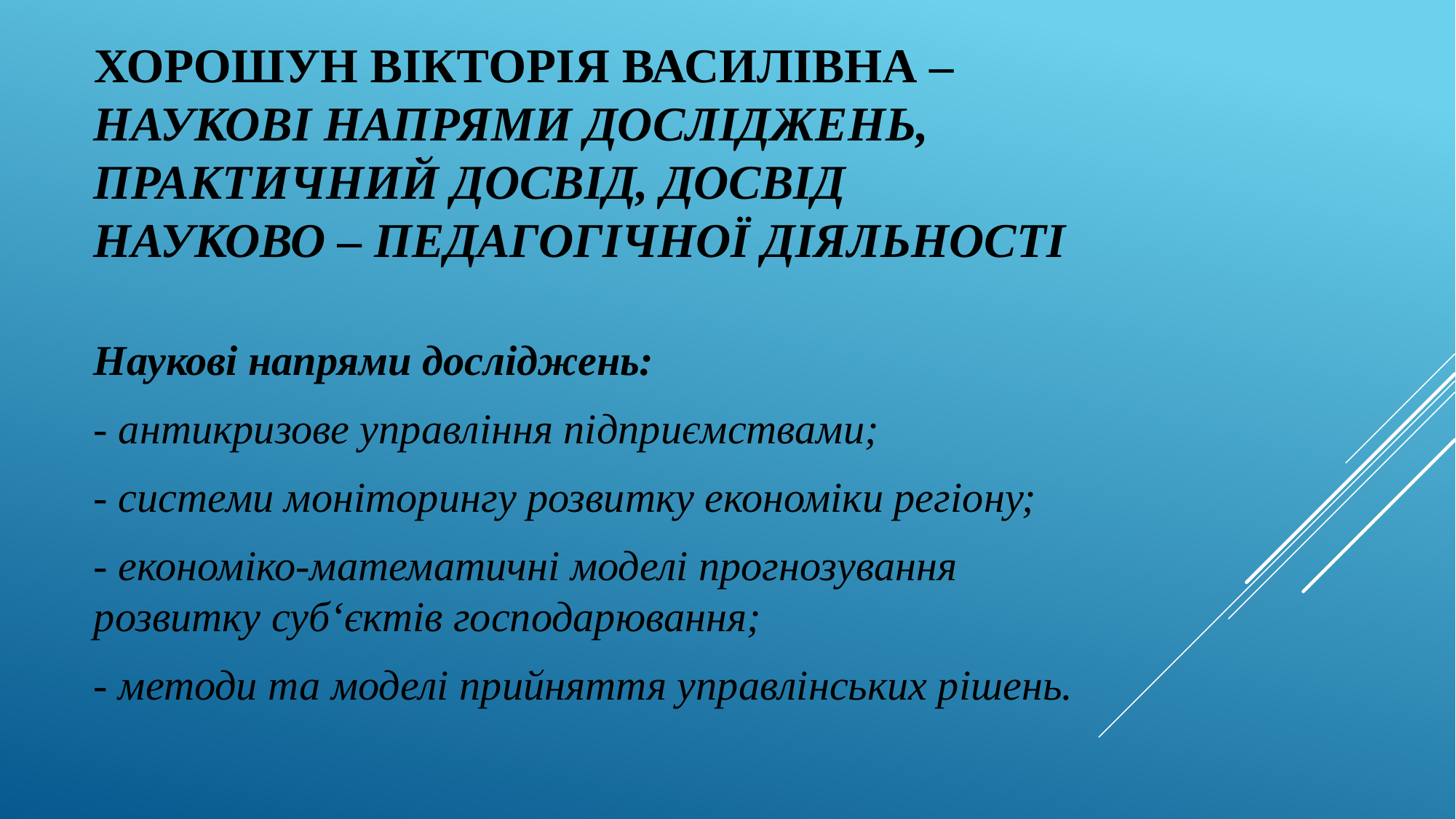

# Хорошун Вікторія василівна – наукові напрями досліджень, практичний досвід, досвід науково – педагогічної діяльності
Наукові напрями досліджень:
- антикризове управління підприємствами;
- системи моніторингу розвитку економіки регіону;
- економіко-математичні моделі прогнозування розвитку суб‘єктів господарювання;
- методи та моделі прийняття управлінських рішень.